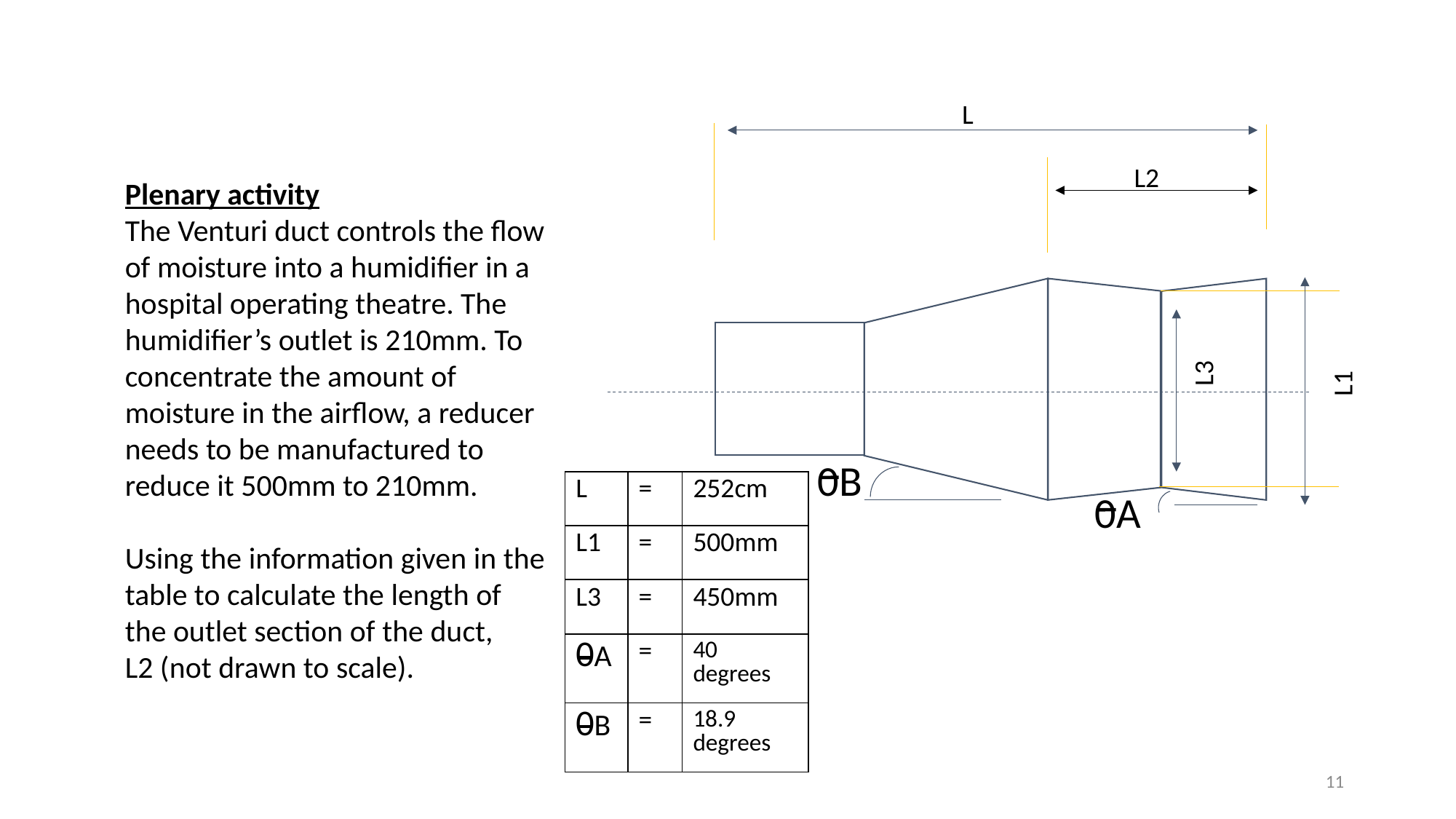

L
L2
Plenary activity
The Venturi duct controls the flow of moisture into a humidifier in a hospital operating theatre. The humidifier’s outlet is 210mm. To concentrate the amount of moisture in the airflow, a reducer needs to be manufactured to reduce it 500mm to 210mm.

Using the information given in the table to calculate the length of the outlet section of the duct, L2 (not drawn to scale).

L3
L1
0B

| L | = | 252cm |
| --- | --- | --- |
| L1 | = | 500mm |
| L3 | = | 450mm |
| 0A | = | 40 degrees |
| 0B | = | 18.9 degrees |
0A

11